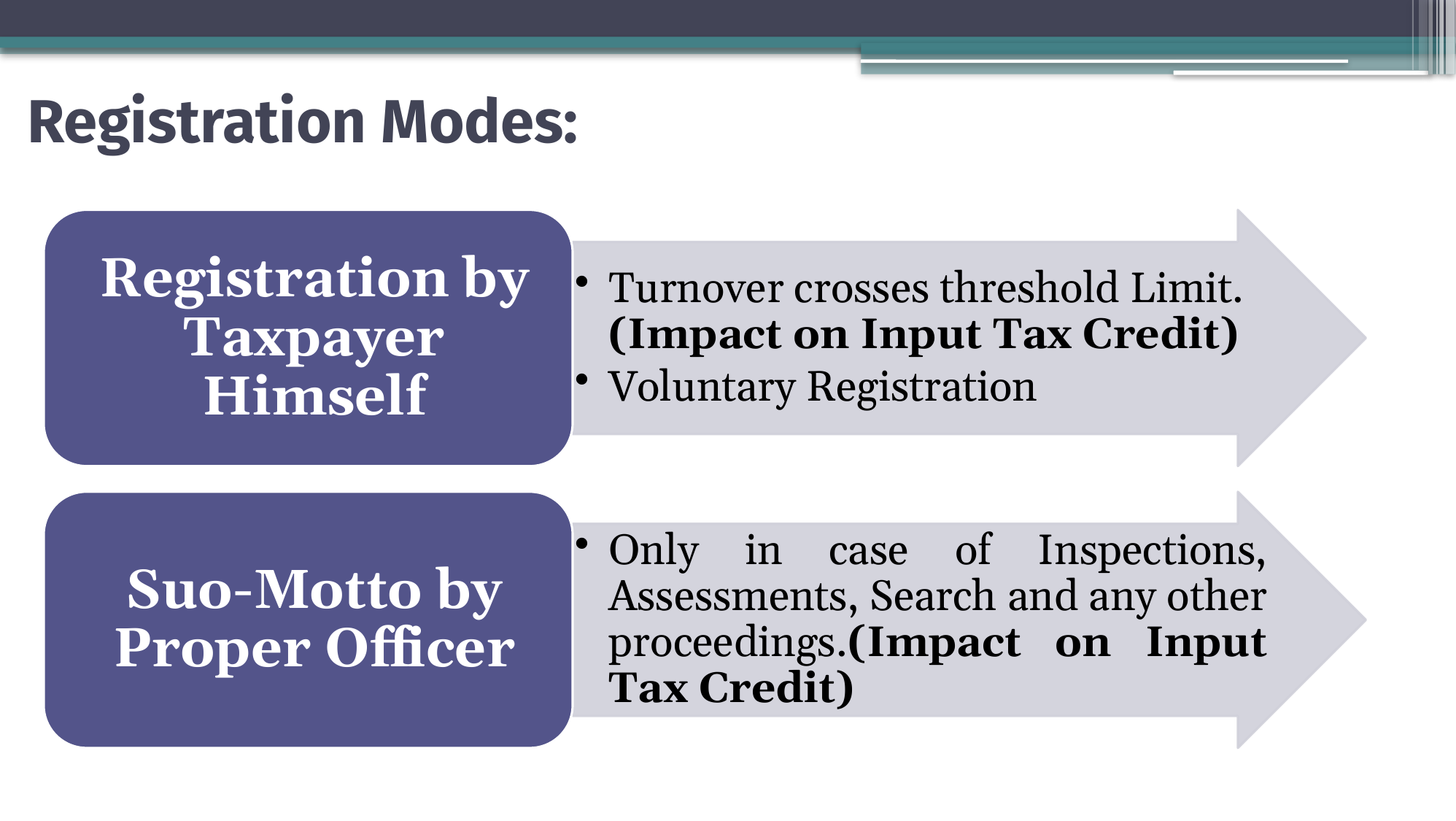

# Registration Modes:
Turnover crosses threshold Limit. (Impact on Input Tax Credit)
Voluntary Registration
Registration by Taxpayer Himself
Only in case of Inspections, Assessments, Search and any other proceedings.(Impact on Input Tax Credit)
Suo-Motto by Proper Officer